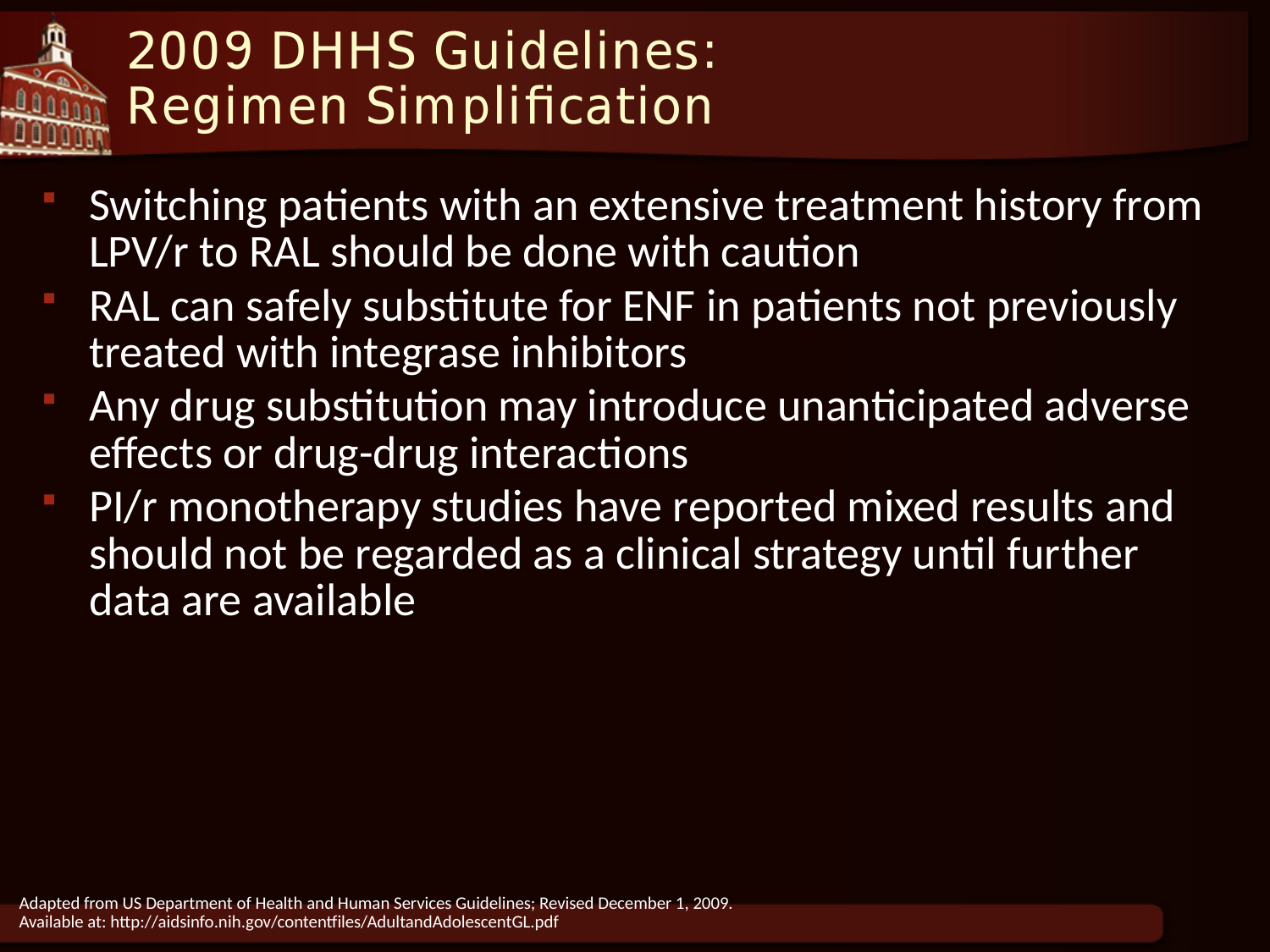

# 2009 DHHS Guidelines: Regimen Simplification
Switching patients with an extensive treatment history from LPV/r to RAL should be done with caution
RAL can safely substitute for ENF in patients not previously treated with integrase inhibitors
Any drug substitution may introduce unanticipated adverse effects or drug-drug interactions
PI/r monotherapy studies have reported mixed results and should not be regarded as a clinical strategy until further data are available
Adapted from US Department of Health and Human Services Guidelines; Revised December 1, 2009.
Available at: http://aidsinfo.nih.gov/contentfiles/AdultandAdolescentGL.pdf